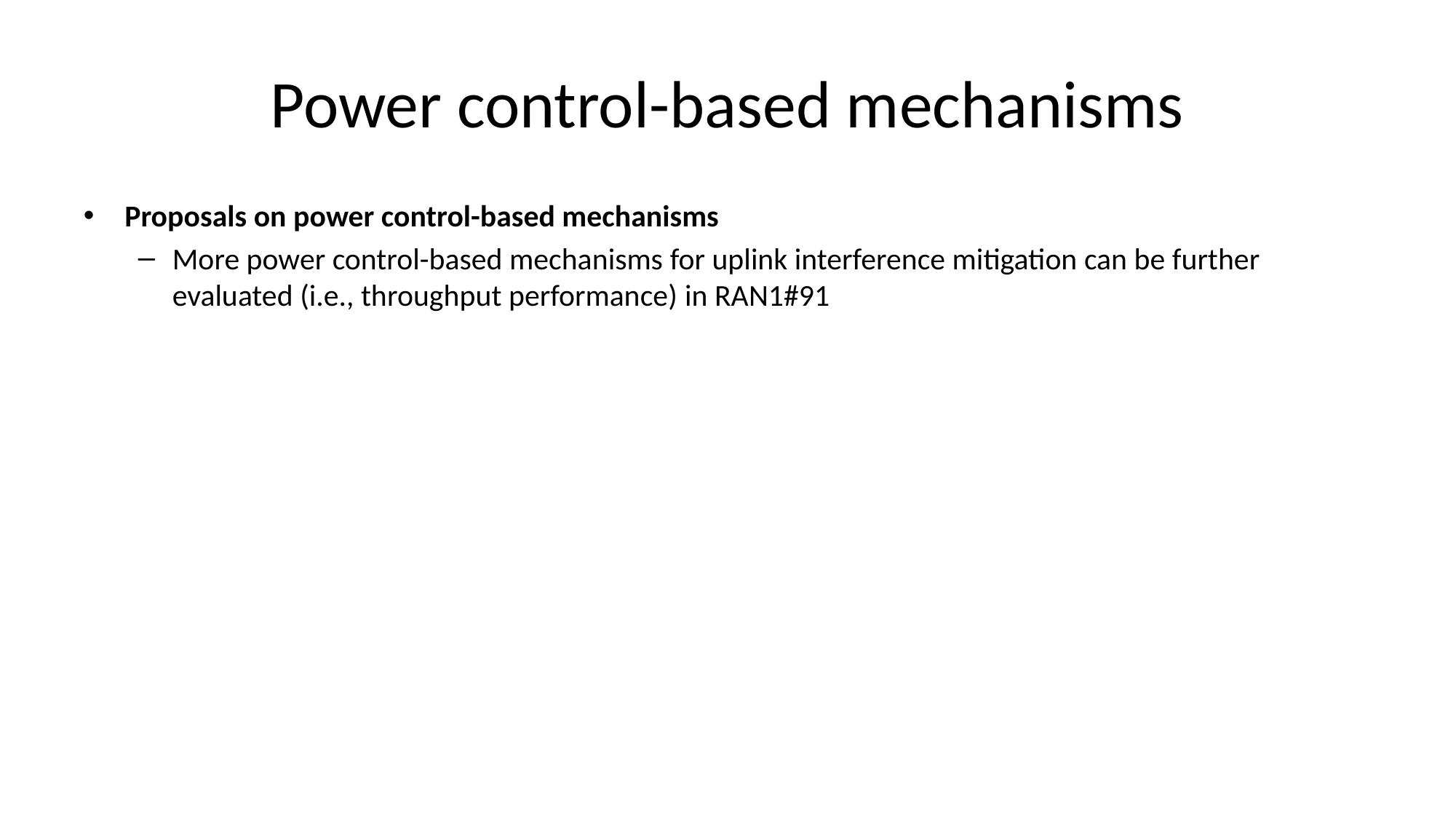

# Power control-based mechanisms
Proposals on power control-based mechanisms
More power control-based mechanisms for uplink interference mitigation can be further evaluated (i.e., throughput performance) in RAN1#91